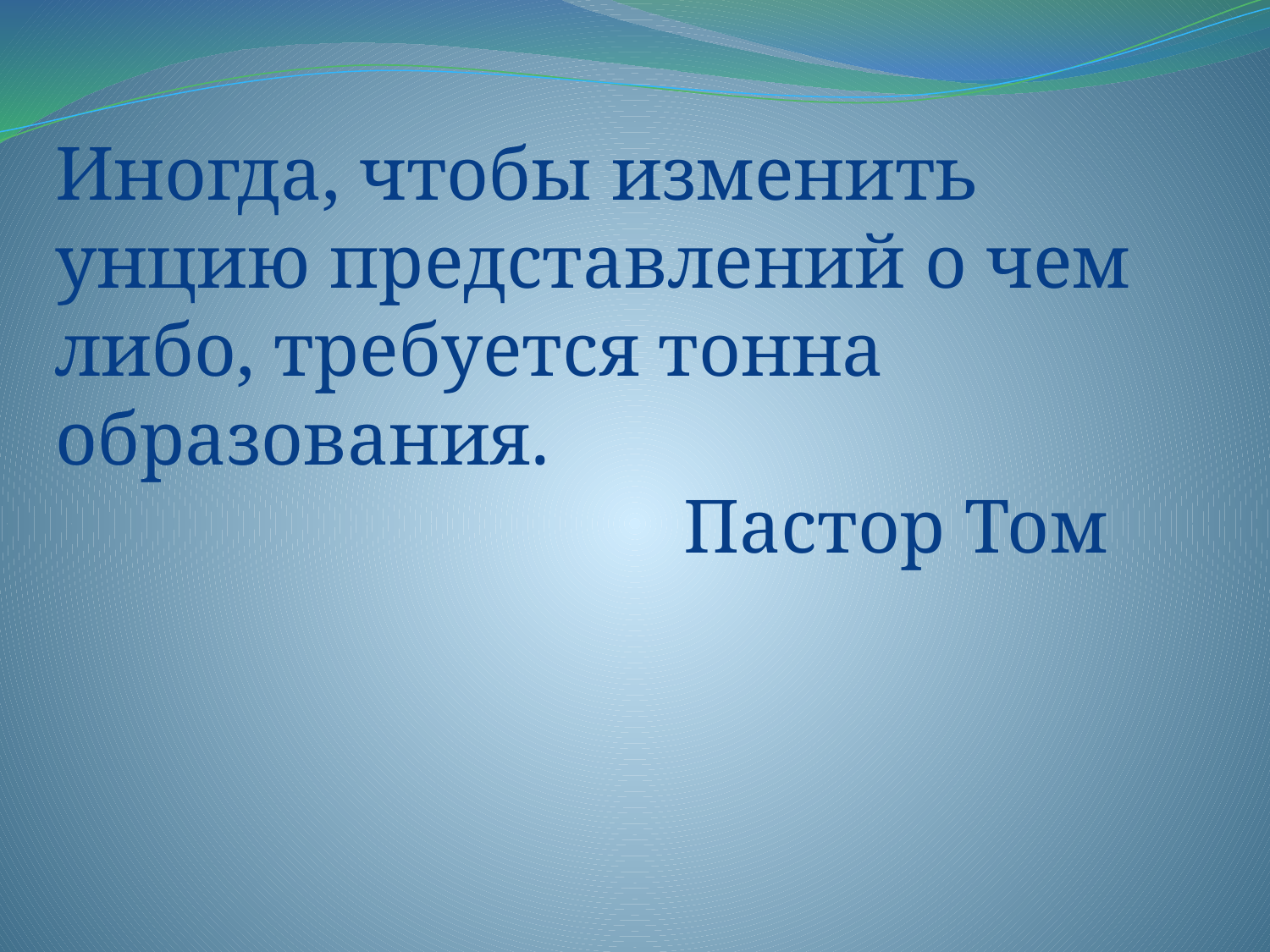

# Иногда, чтобы изменить унцию представлений о чем либо, требуется тонна образования. Пастор Том